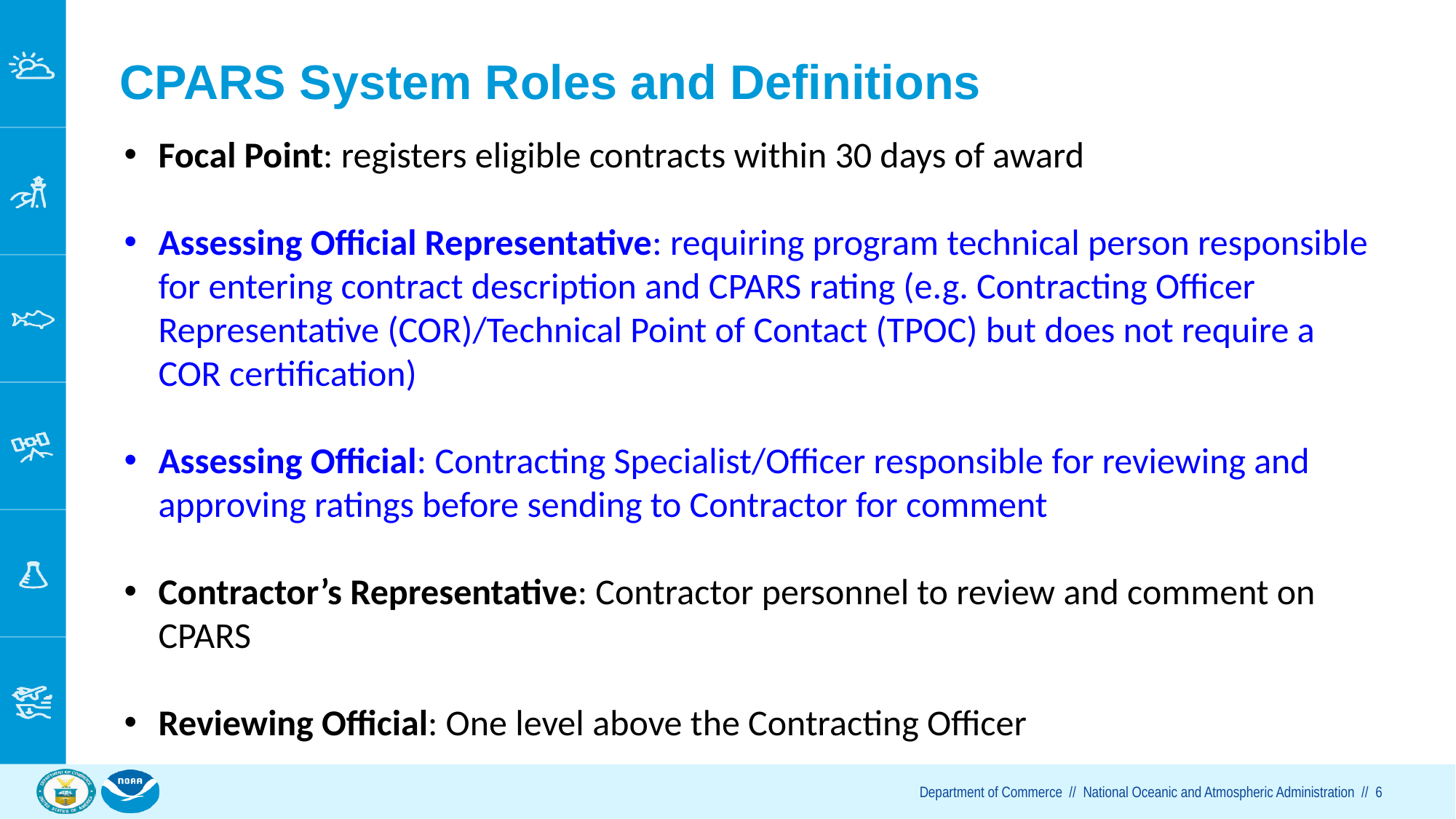

# CPARS System Roles and Definitions
Focal Point: registers eligible contracts within 30 days of award

Assessing Official Representative: requiring program technical person responsible for entering contract description and CPARS rating (e.g. Contracting Officer Representative (COR)/Technical Point of Contact (TPOC) but does not require a COR certification)

Assessing Official: Contracting Specialist/Officer responsible for reviewing and approving ratings before sending to Contractor for comment

Contractor’s Representative: Contractor personnel to review and comment on CPARS

Reviewing Official: One level above the Contracting Officer